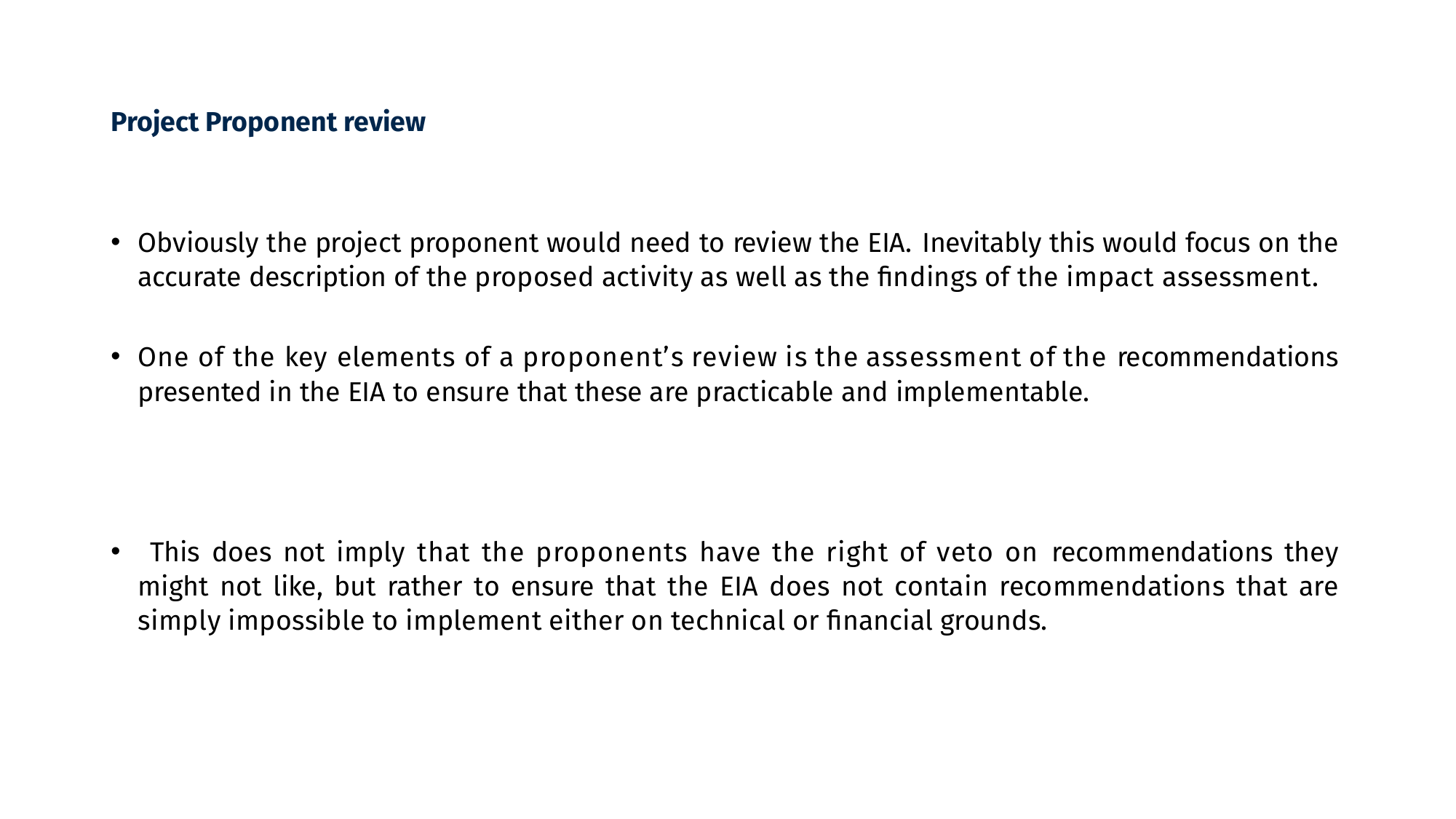

# Project Proponent review
Obviously the project proponent would need to review the EIA. Inevitably this would focus on the accurate description of the proposed activity as well as the findings of the impact assessment.

One of the key elements of a proponent’s review is the assessment of the recommendations presented in the EIA to ensure that these are practicable and implementable.

 This does not imply that the proponents have the right of veto on recommendations they might not like, but rather to ensure that the EIA does not contain recommendations that are simply impossible to implement either on technical or financial grounds.